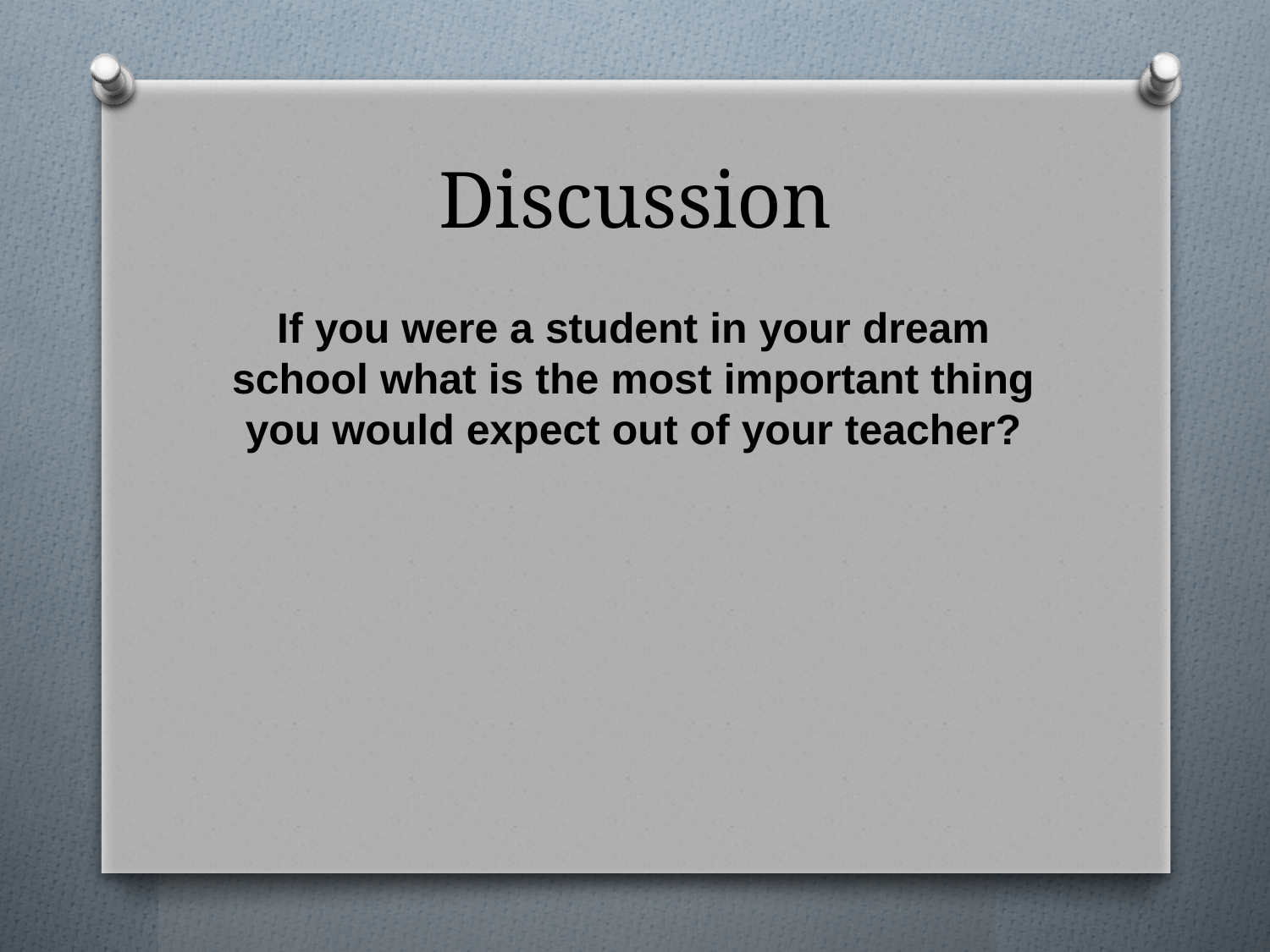

# Discussion
If you were a student in your dream school what is the most important thing you would expect out of your teacher?